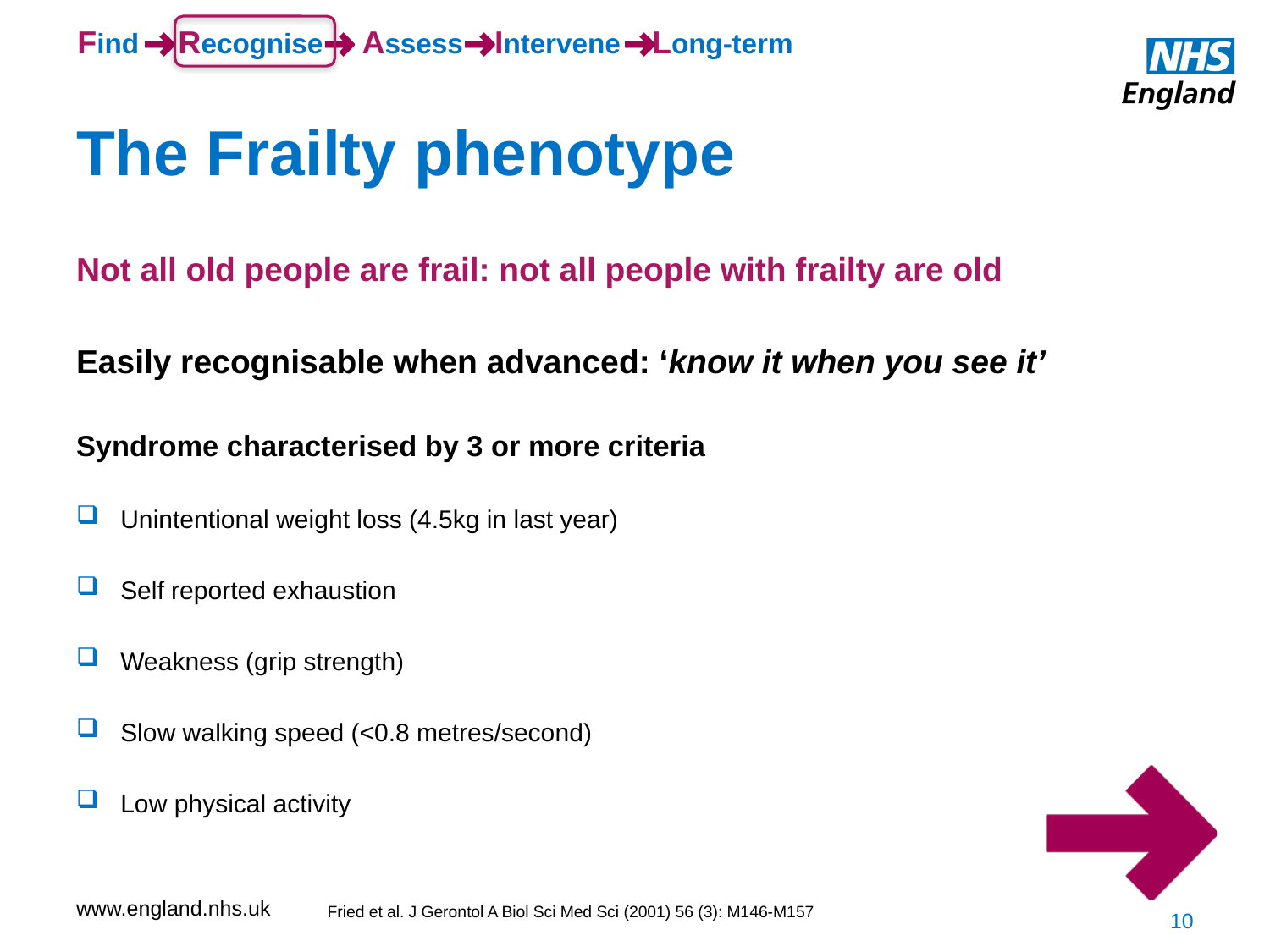

# The Frailty phenotype

Not all old people are frail: not all people with frailty are old

Easily recognisable when advanced: ‘know it when you see it’

Syndrome characterised by 3 or more criteria

Unintentional weight loss (4.5kg in last year)

Self reported exhaustion

Weakness (grip strength)

Slow walking speed (<0.8 metres/second)

Low physical activity
Fried et al. J Gerontol A Biol Sci Med Sci (2001) 56 (3): M146-M157
10